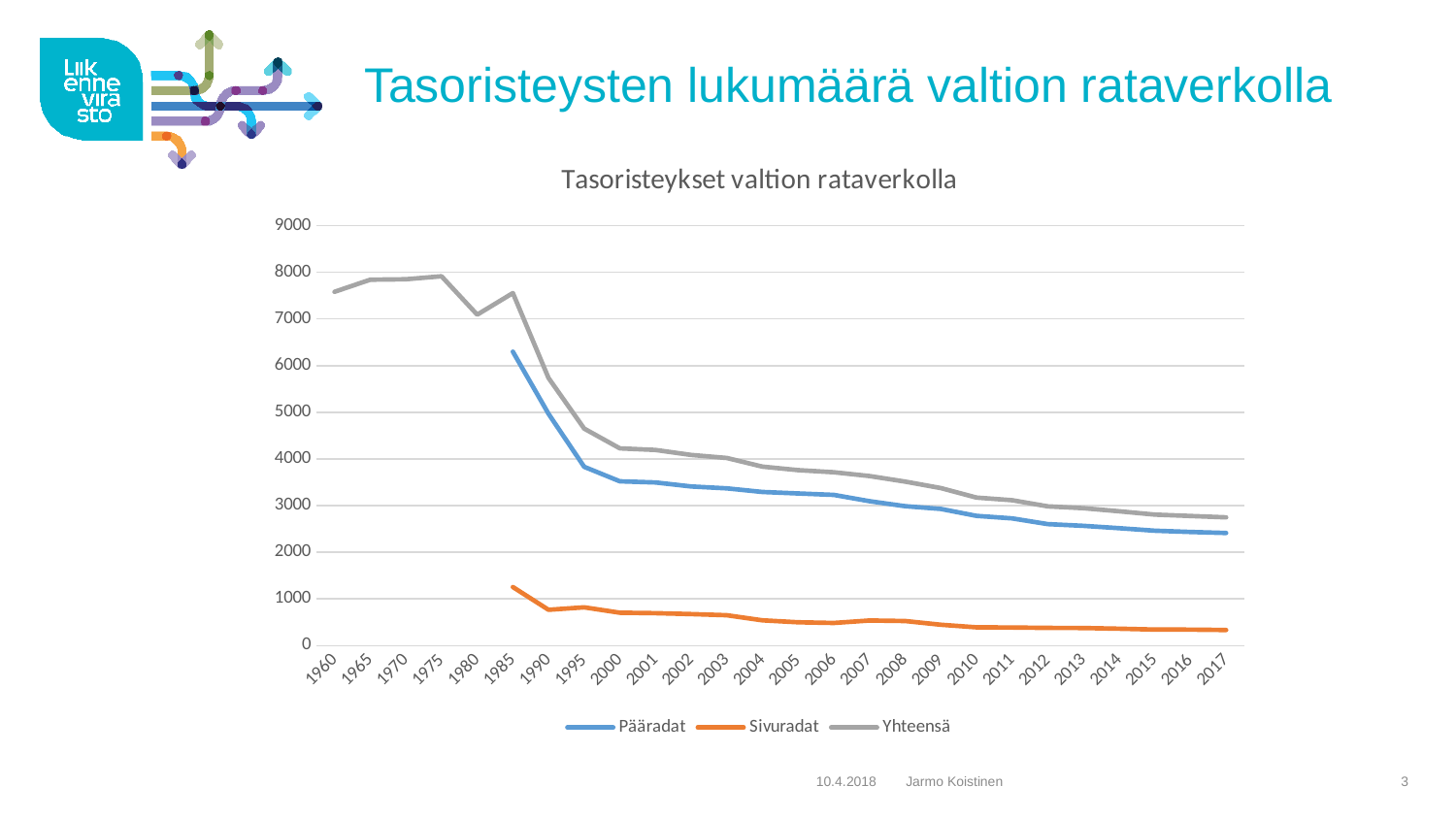

# Tasoristeysten lukumäärä valtion rataverkolla

### Chart: Tasoristeykset valtion rataverkolla

| Category | Pääradat | Sivuradat | Yhteensä |
|---|---|---|---|
| 1960 | None | None | 7583.0 |
| 1965 | None | None | 7841.0 |
| 1970 | None | None | 7851.0 |
| 1975 | None | None | 7915.0 |
| 1980 | None | None | 7092.0 |
| 1985 | 6300.0 | 1256.0 | 7556.0 |
| 1990 | 4968.0 | 768.0 | 5736.0 |
| 1995 | 3831.0 | 821.0 | 4652.0 |
| 2000 | 3521.0 | 706.0 | 4227.0 |
| 2001 | 3496.0 | 696.0 | 4192.0 |
| 2002 | 3410.0 | 676.0 | 4086.0 |
| 2003 | 3370.0 | 651.0 | 4021.0 |
| 2004 | 3293.0 | 542.0 | 3835.0 |
| 2005 | 3260.0 | 500.0 | 3760.0 |
| 2006 | 3230.0 | 485.0 | 3715.0 |
| 2007 | 3095.0 | 539.0 | 3634.0 |
| 2008 | 2988.0 | 527.0 | 3515.0 |
| 2009 | 2929.0 | 447.0 | 3376.0 |
| 2010 | 2780.0 | 392.0 | 3172.0 |
| 2011 | 2727.0 | 389.0 | 3116.0 |
| 2012 | 2604.0 | 380.0 | 2984.0 |
| 2013 | 2567.0 | 378.0 | 2945.0 |
| 2014 | 2516.0 | 363.0 | 2879.0 |
| 2015 | 2463.0 | 345.0 | 2808.0 |
| 2016 | 2435.0 | 343.0 | 2778.0 |
| 2017 | 2413.0 | 335.0 | 2748.0 |
10.4.2018
Jarmo Koistinen
3